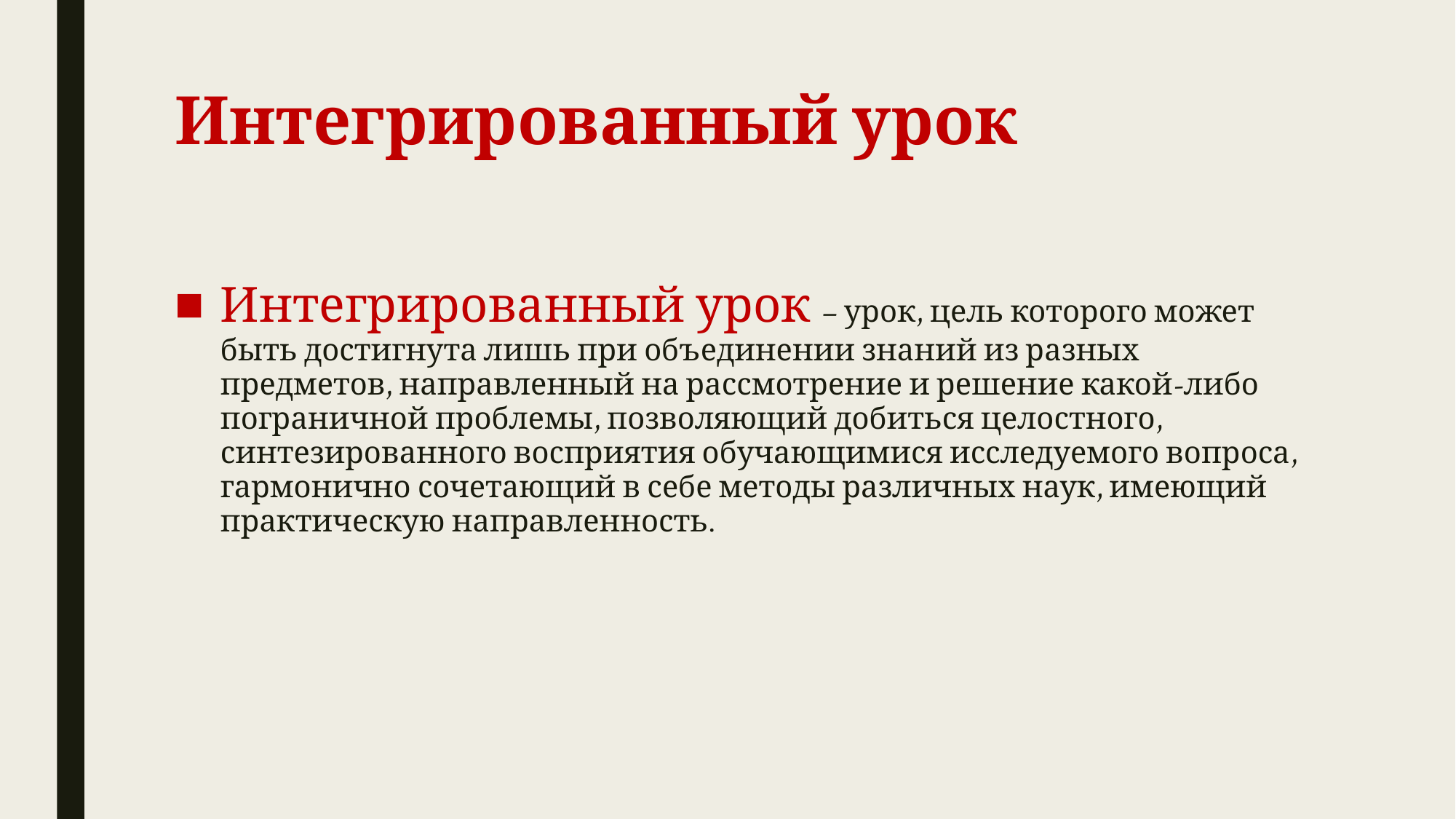

# Интегрированный урок
Интегрированный урок – урок, цель которого может быть достигнута лишь при объединении знаний из разных предметов, направленный на рассмотрение и решение какой-либо пограничной проблемы, позволяющий добиться целостного, синтезированного восприятия обучающимися исследуемого вопроса, гармонично сочетающий в себе методы различных наук, имеющий практическую направленность.